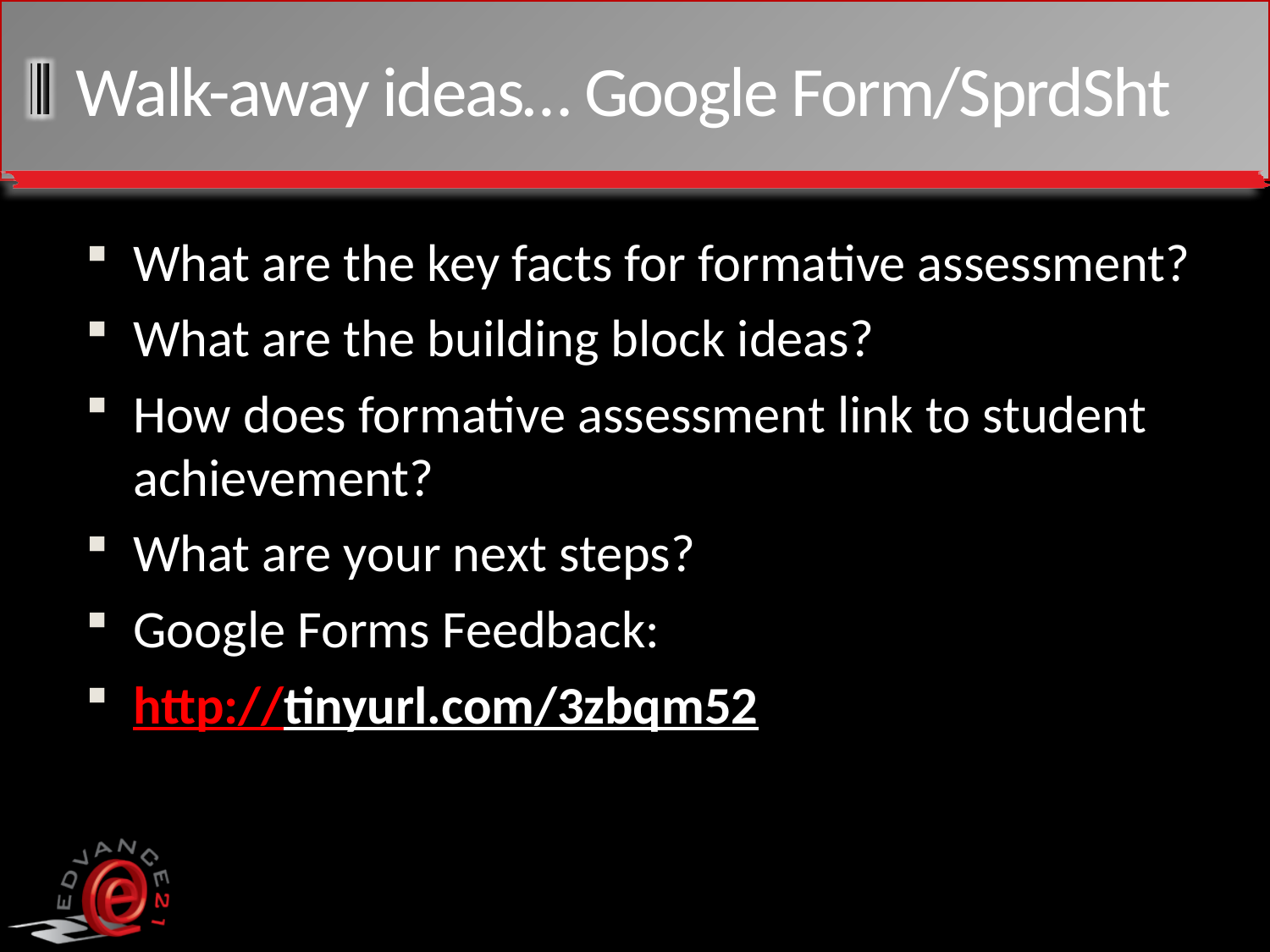

# Walk-away ideas… Google Form/SprdSht
What are the key facts for formative assessment?
What are the building block ideas?
How does formative assessment link to student achievement?
What are your next steps?
Google Forms Feedback:
http://tinyurl.com/3zbqm52